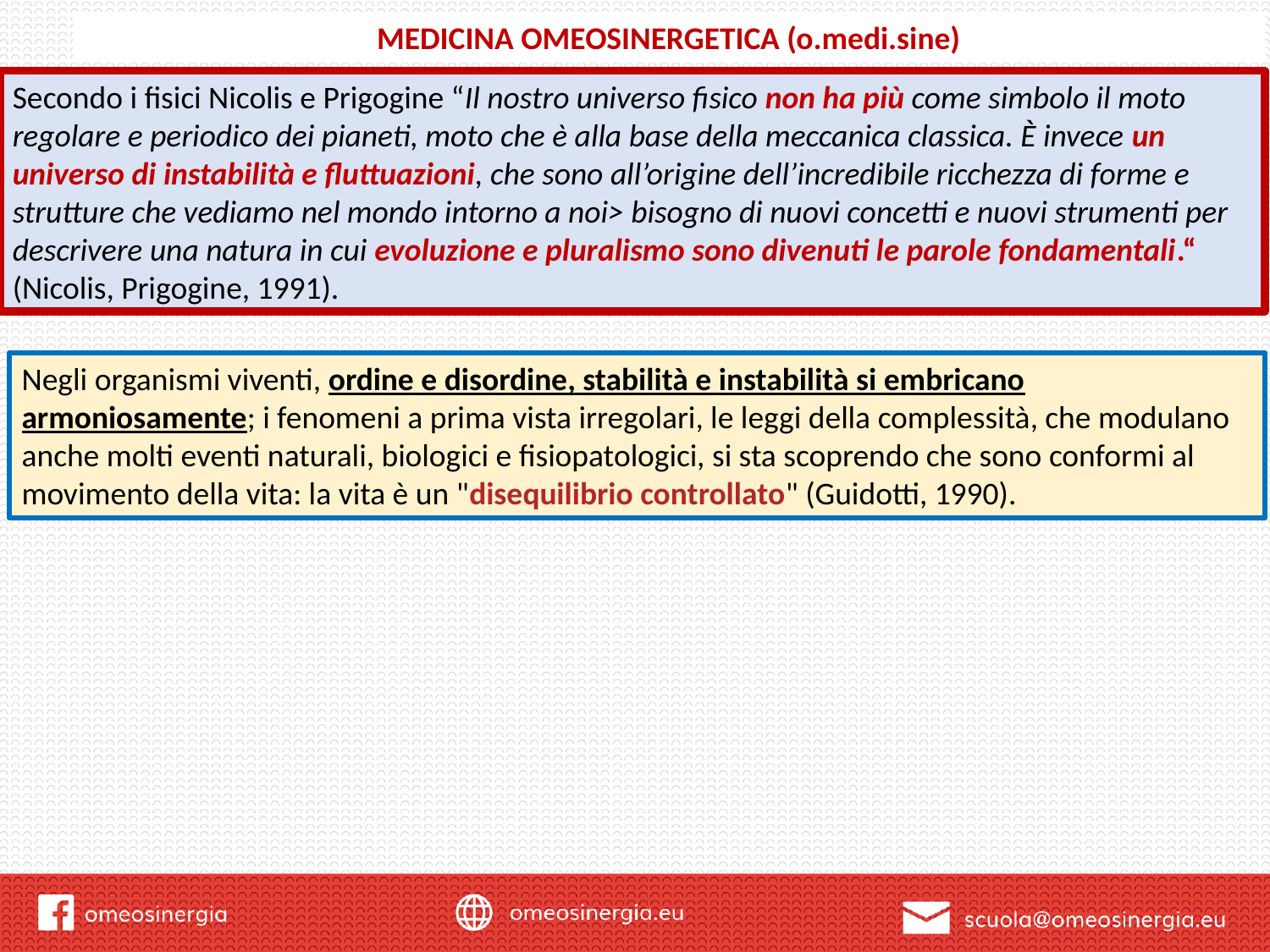

MEDICINA OMEOSINERGETICA (o.medi.sine)
Secondo i fisici Nicolis e Prigogine “Il nostro universo fisico non ha più come simbolo il moto regolare e periodico dei pianeti, moto che è alla base della meccanica classica. È invece un universo di instabilità e fluttuazioni, che sono all’origine dell’incredibile ricchezza di forme e strutture che vediamo nel mondo intorno a noi> bisogno di nuovi concetti e nuovi strumenti per descrivere una natura in cui evoluzione e pluralismo sono divenuti le parole fondamentali.“ (Nicolis, Prigogine, 1991).
Negli organismi viventi, ordine e disordine, stabilità e instabilità si embricano armoniosamente; i fenomeni a prima vista irregolari, le leggi della complessità, che modulano anche molti eventi naturali, biologici e fisiopatologici, si sta scoprendo che sono conformi al movimento della vita: la vita è un "disequilibrio controllato" (Guidotti, 1990).